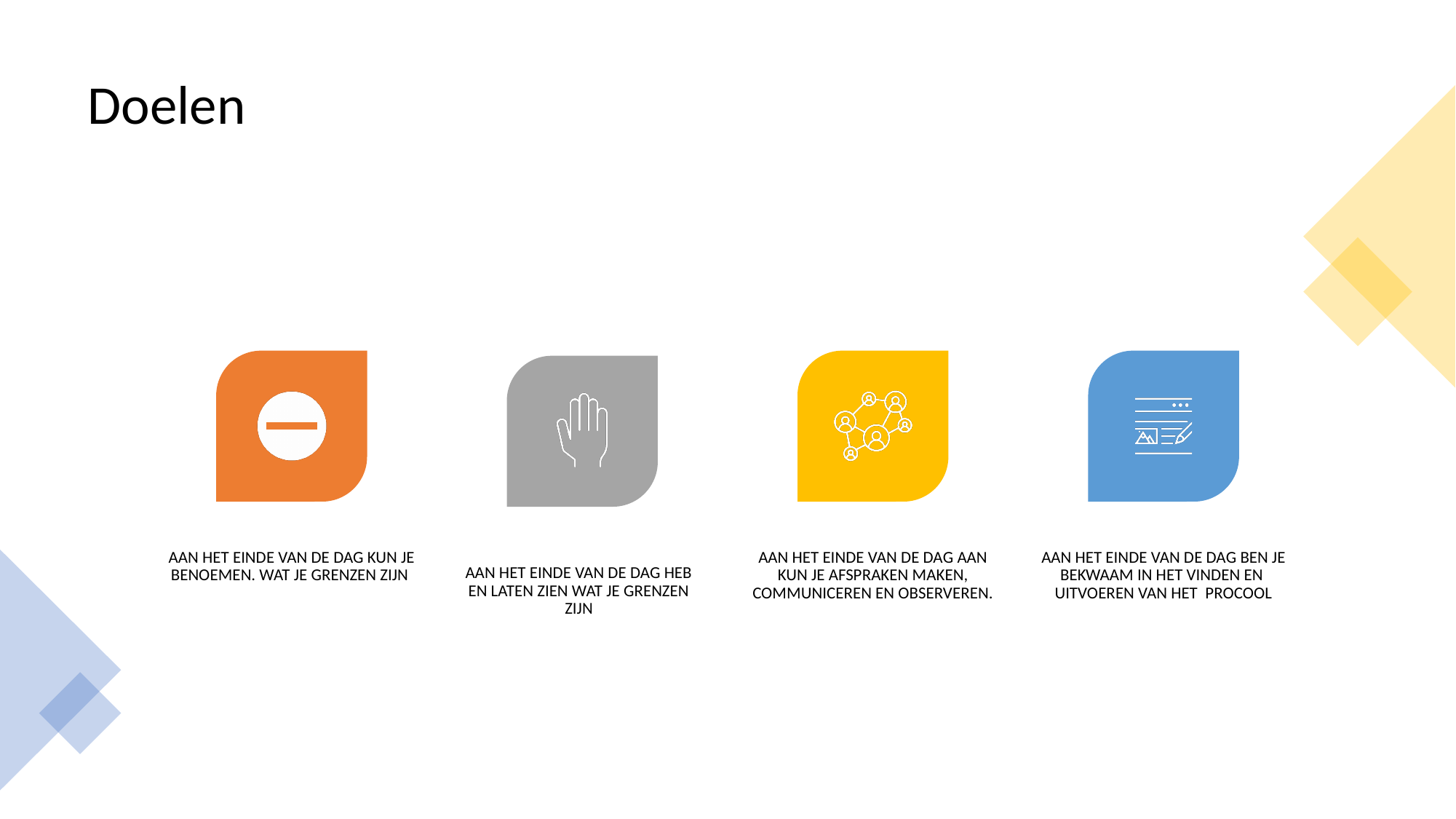

# Doelen

Aan het einde van de dag kun je benoemen. Wat je grenzen zijn
Aan het einde van de dag heb en laten zien wat je grenzen zijn

Aan het einde van de dag aan kun je afspraken maken, communiceren en observeren.
Aan het einde van de dag ben je bekwaam in het vinden en  uitvoeren van het  procool